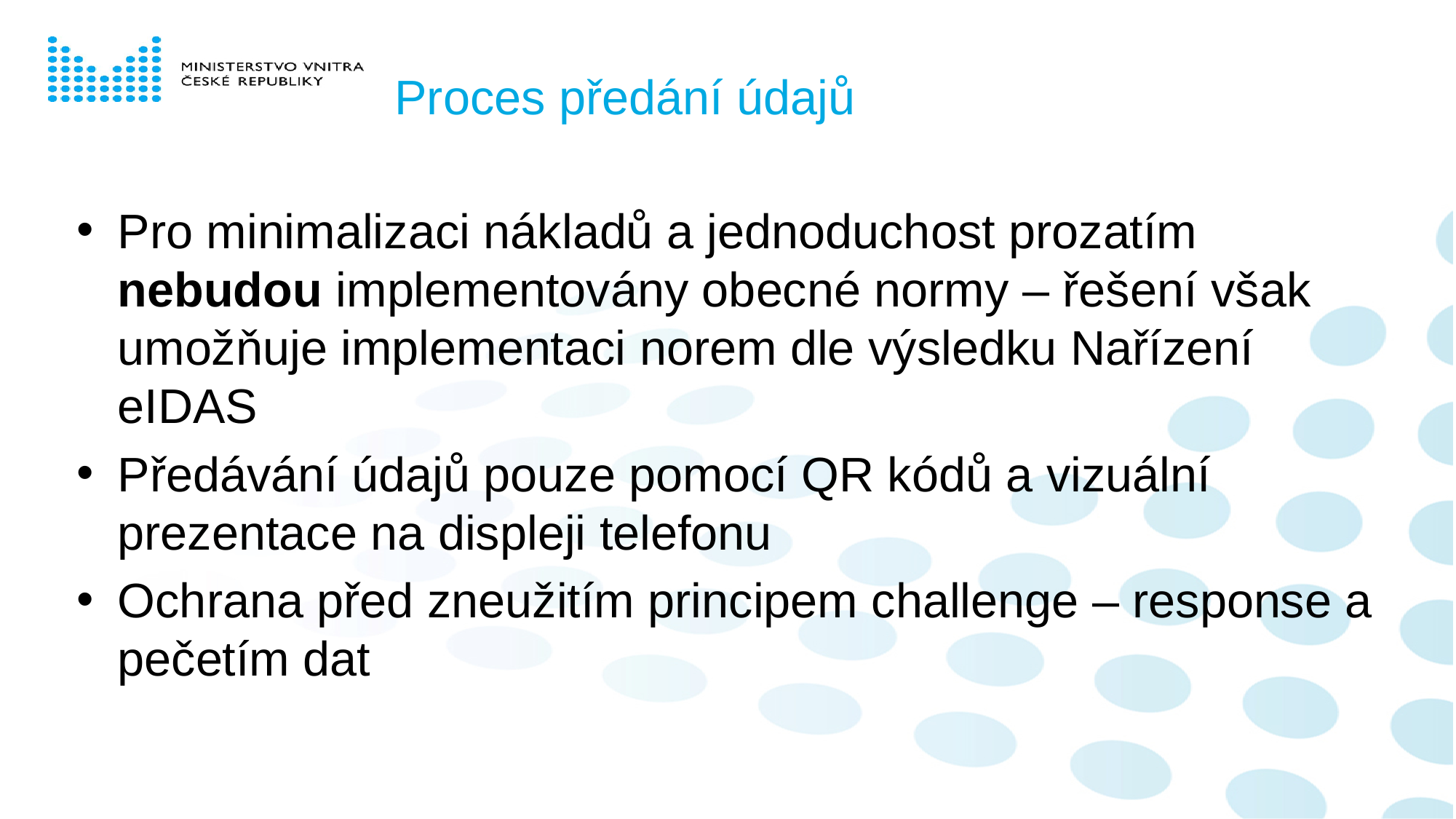

# Proces předání údajů
Pro minimalizaci nákladů a jednoduchost prozatím nebudou implementovány obecné normy – řešení však umožňuje implementaci norem dle výsledku Nařízení eIDAS
Předávání údajů pouze pomocí QR kódů a vizuální prezentace na displeji telefonu
Ochrana před zneužitím principem challenge – response a pečetím dat